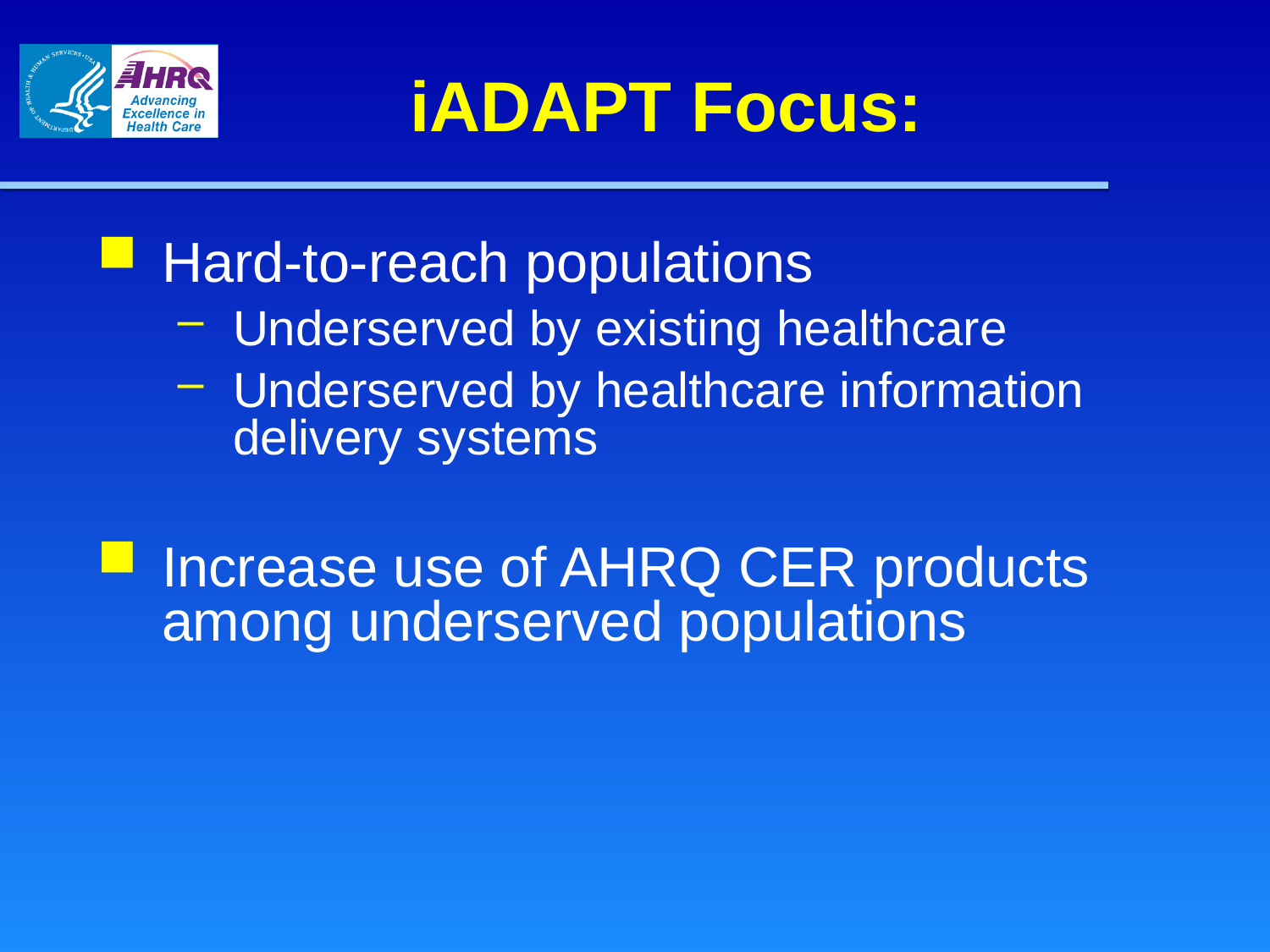

# iADAPT Focus:
Hard-to-reach populations
Underserved by existing healthcare
Underserved by healthcare information delivery systems

Increase use of AHRQ CER products among underserved populations